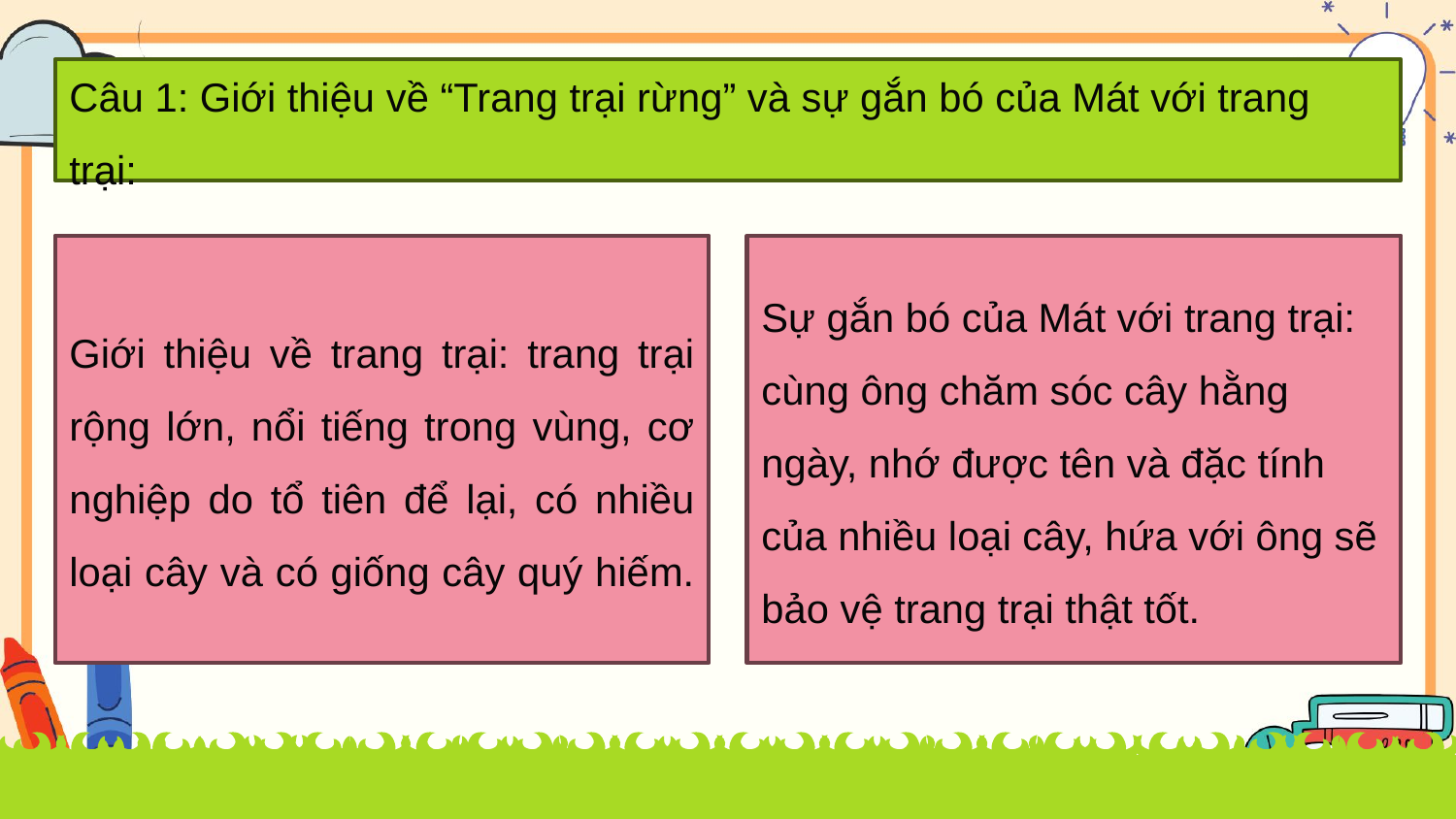

Câu 1: Giới thiệu về “Trang trại rừng” và sự gắn bó của Mát với trang trại:
Giới thiệu về trang trại: trang trại rộng lớn, nổi tiếng trong vùng, cơ nghiệp do tổ tiên để lại, có nhiều loại cây và có giống cây quý hiếm.
Sự gắn bó của Mát với trang trại: cùng ông chăm sóc cây hằng ngày, nhớ được tên và đặc tính của nhiều loại cây, hứa với ông sẽ bảo vệ trang trại thật tốt.